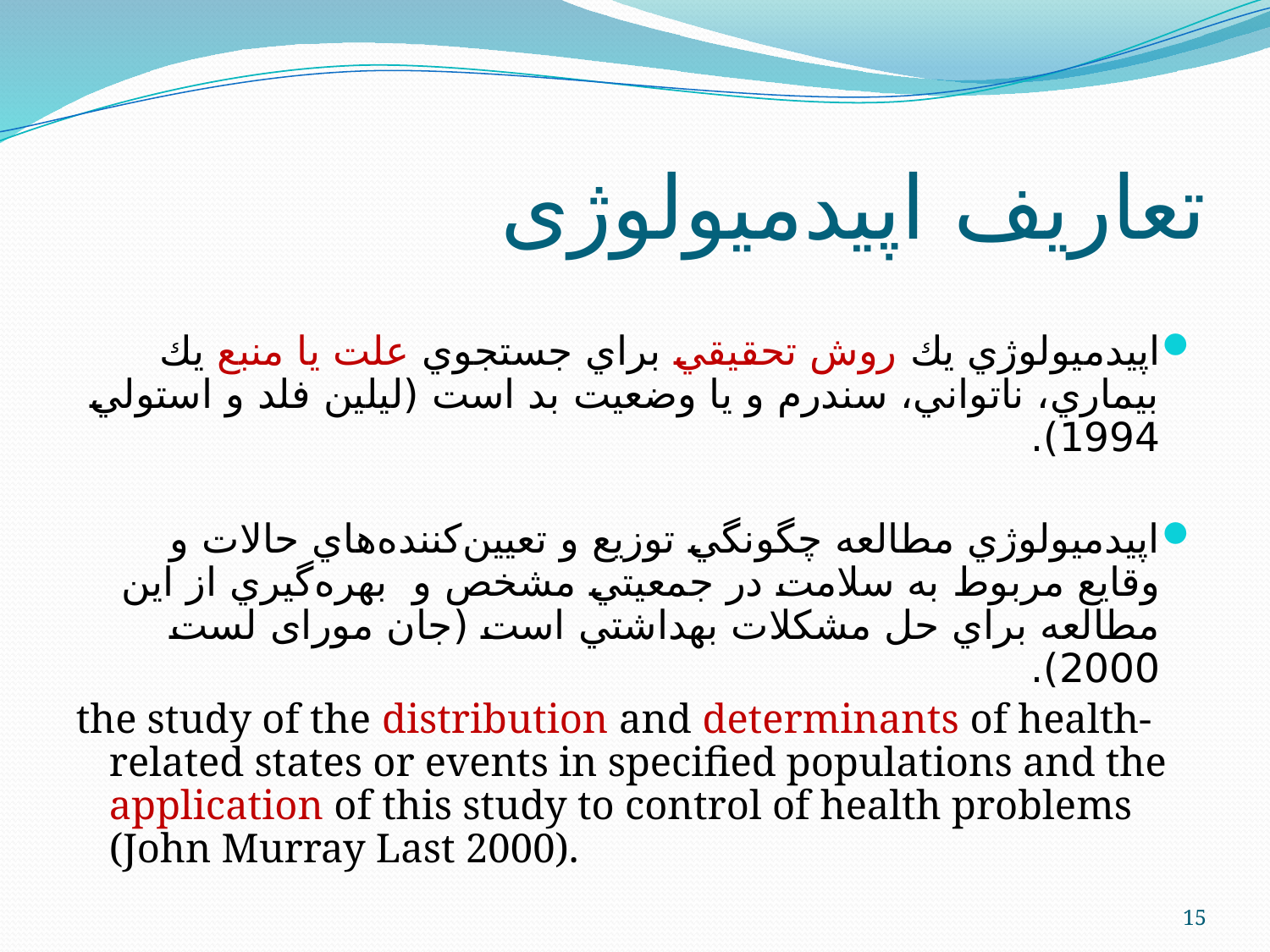

# تعاریف اپیدمیولوژی

اپيدميولوژي يك روش تحقيقي براي جستجوي علت يا منبع يك بيماري، ناتواني، سندرم و يا وضعيت بد است (ليلين فلد و استولي 1994).

اپيدميولوژي مطالعه چگونگي توزيع و تعيين‌كننده‌هاي حالات و وقايع مربوط به سلامت در جمعيتي مشخص‏ و  بهره‌گيري از اين مطالعه براي حل مشكلات بهداشتي است (جان مورای لست 2000).
the study of the distribution and determinants of health-related states or events in specified populations and the application of this study to control of health problems (John Murray Last 2000).
15